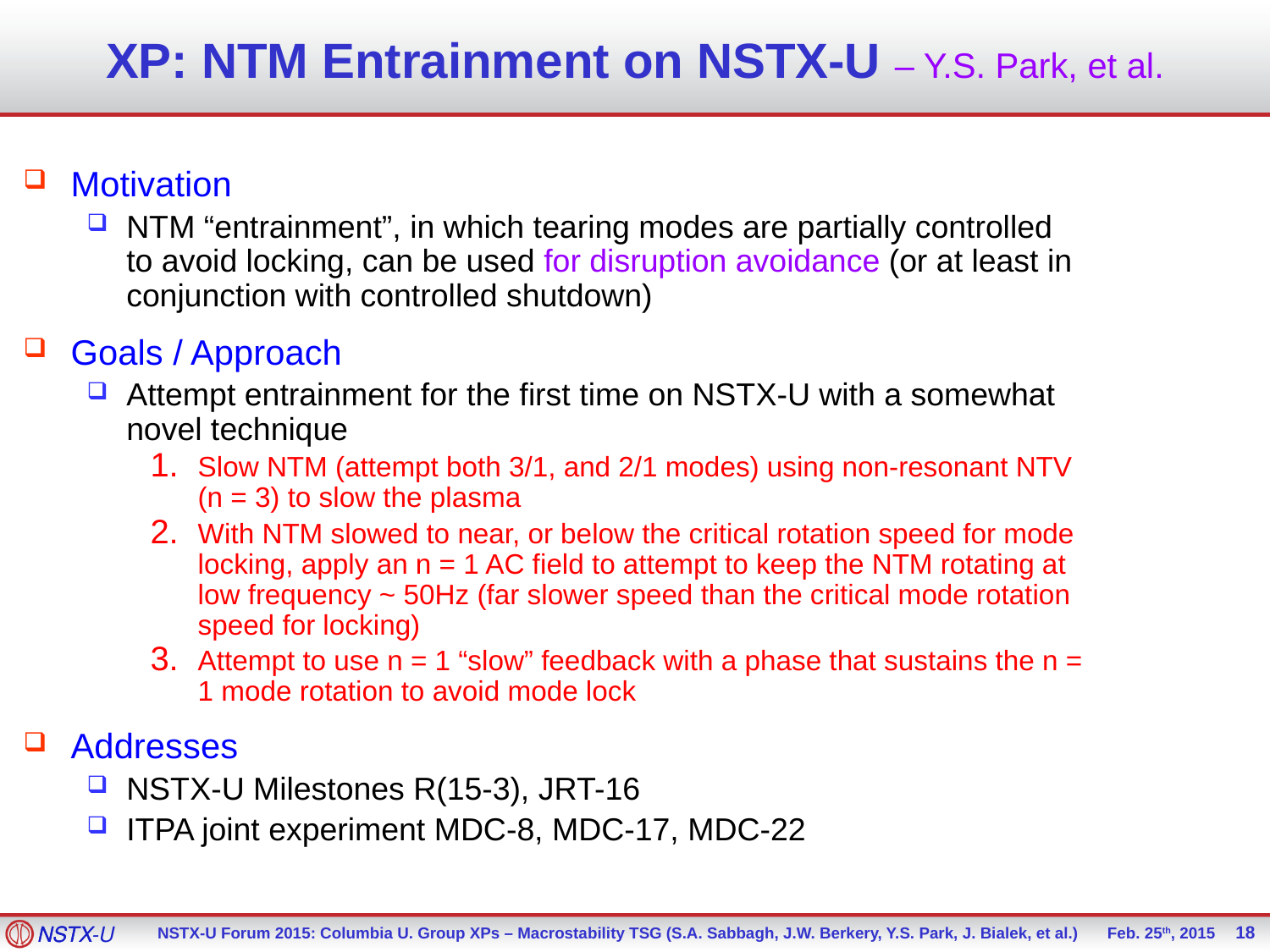

# XP: NTM Entrainment on NSTX-U – Y.S. Park, et al.
Motivation
NTM “entrainment”, in which tearing modes are partially controlled to avoid locking, can be used for disruption avoidance (or at least in conjunction with controlled shutdown)
Goals / Approach
Attempt entrainment for the first time on NSTX-U with a somewhat novel technique
Slow NTM (attempt both 3/1, and 2/1 modes) using non-resonant NTV (n = 3) to slow the plasma
With NTM slowed to near, or below the critical rotation speed for mode locking, apply an n = 1 AC field to attempt to keep the NTM rotating at low frequency ~ 50Hz (far slower speed than the critical mode rotation speed for locking)
Attempt to use n = 1 “slow” feedback with a phase that sustains the n = 1 mode rotation to avoid mode lock
Addresses
NSTX-U Milestones R(15-3), JRT-16
ITPA joint experiment MDC-8, MDC-17, MDC-22
18